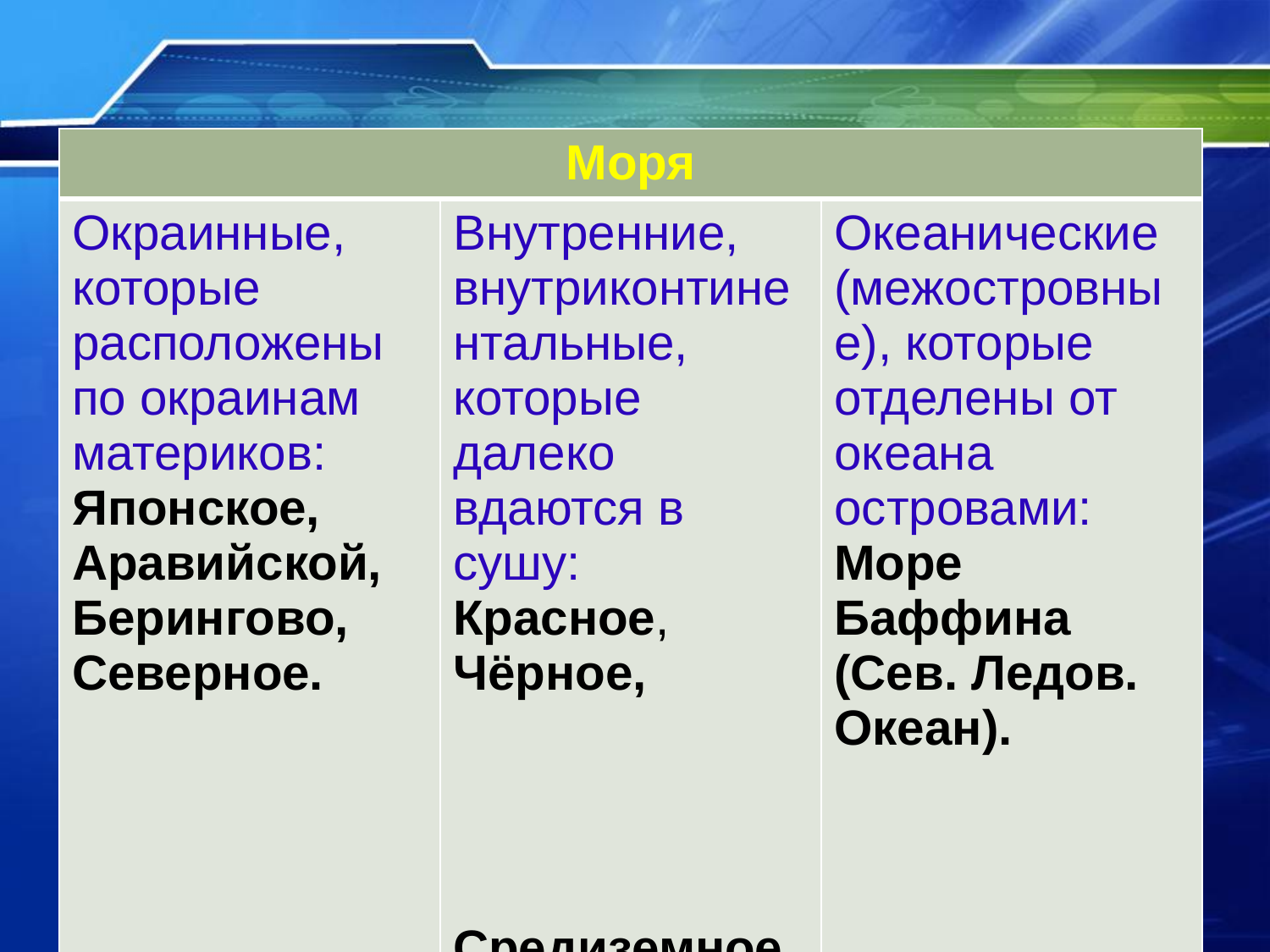

| Моря |  |  |
| --- | --- | --- |
| Окраинные, которые расположены по окраинам материков: Японское, Аравийской, Берингово, Северное. | Внутренние, внутриконтинентальные, которые далеко вдаются в сушу: Красное, Чёрное, Средиземное, Балтийское. | Океанические (межостровные), которые отделены от океана островами: Море Баффина (Сев. Ледов. Океан). |